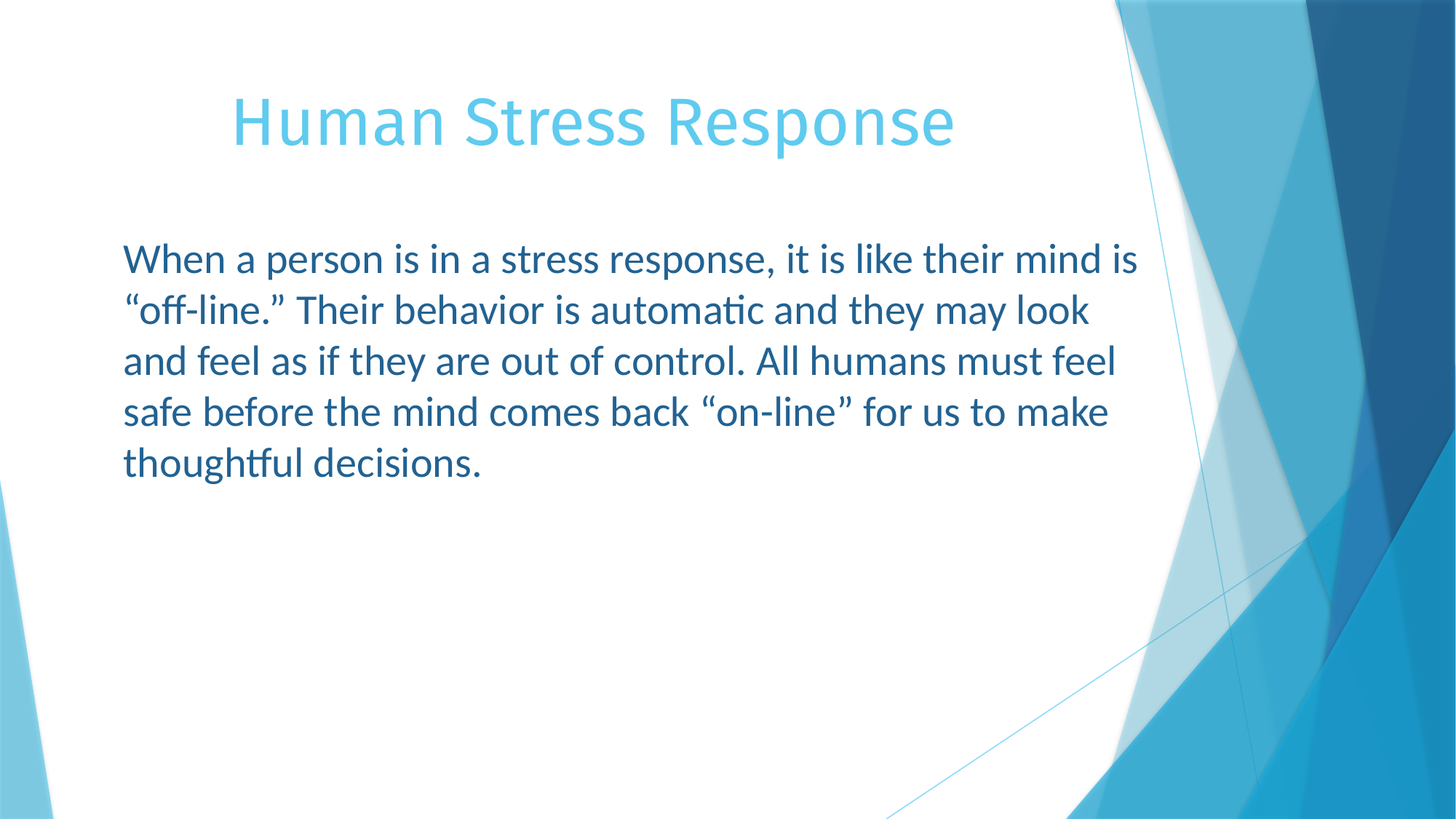

# Human Stress Response
When a person is in a stress response, it is like their mind is “off-line.” Their behavior is automatic and they may look and feel as if they are out of control. All humans must feel safe before the mind comes back “on-line” for us to make thoughtful decisions.